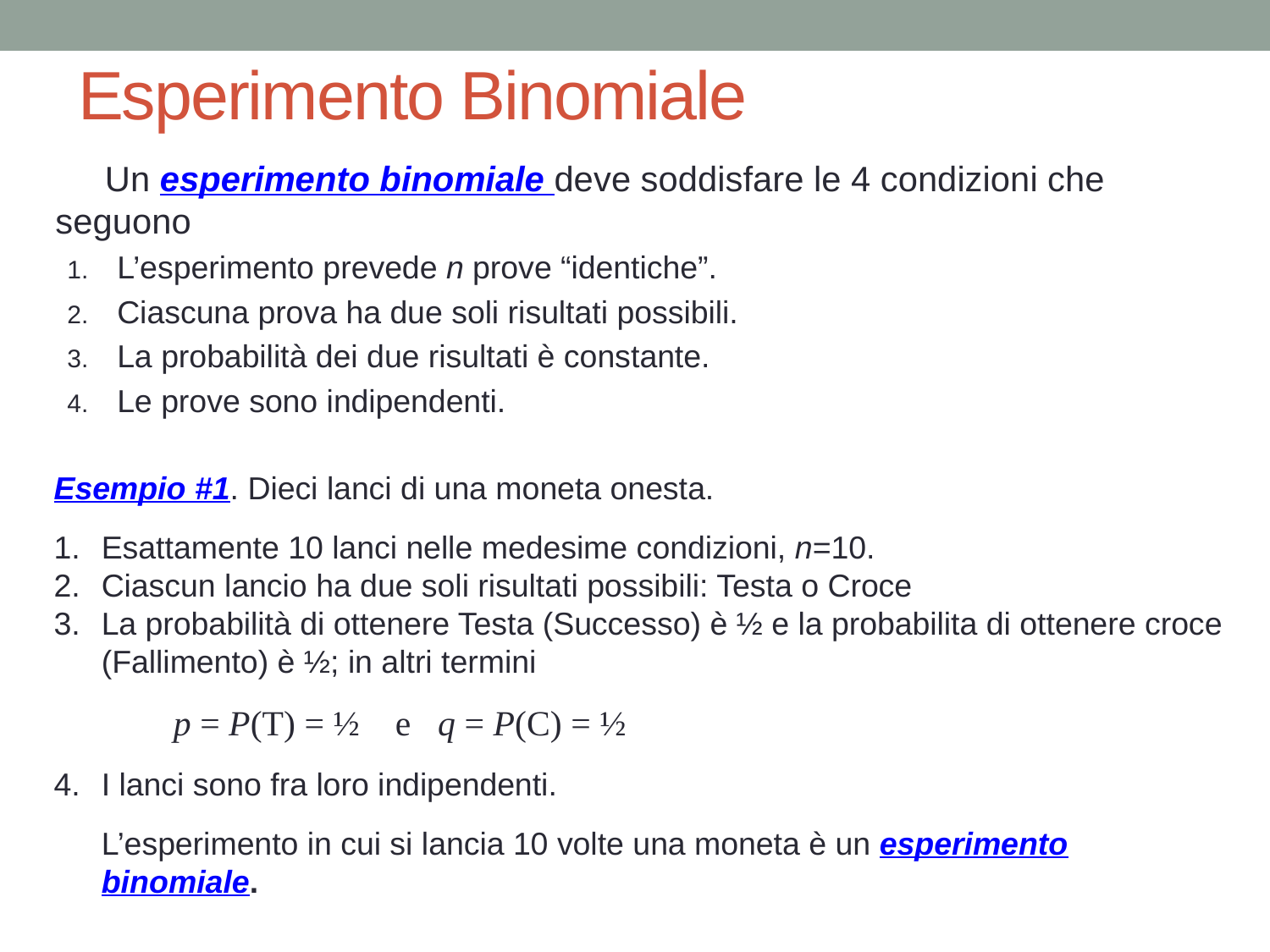

# Esperimento Binomiale
Un esperimento binomiale deve soddisfare le 4 condizioni che seguono
L’esperimento prevede n prove “identiche”.
Ciascuna prova ha due soli risultati possibili.
La probabilità dei due risultati è constante.
Le prove sono indipendenti.
Esempio #1. Dieci lanci di una moneta onesta.
Esattamente 10 lanci nelle medesime condizioni, n=10.
Ciascun lancio ha due soli risultati possibili: Testa o Croce
La probabilità di ottenere Testa (Successo) è ½ e la probabilita di ottenere croce (Fallimento) è ½; in altri termini
        p = P(T) = ½    e   q = P(C) = ½
I lanci sono fra loro indipendenti.
L’esperimento in cui si lancia 10 volte una moneta è un esperimento binomiale.